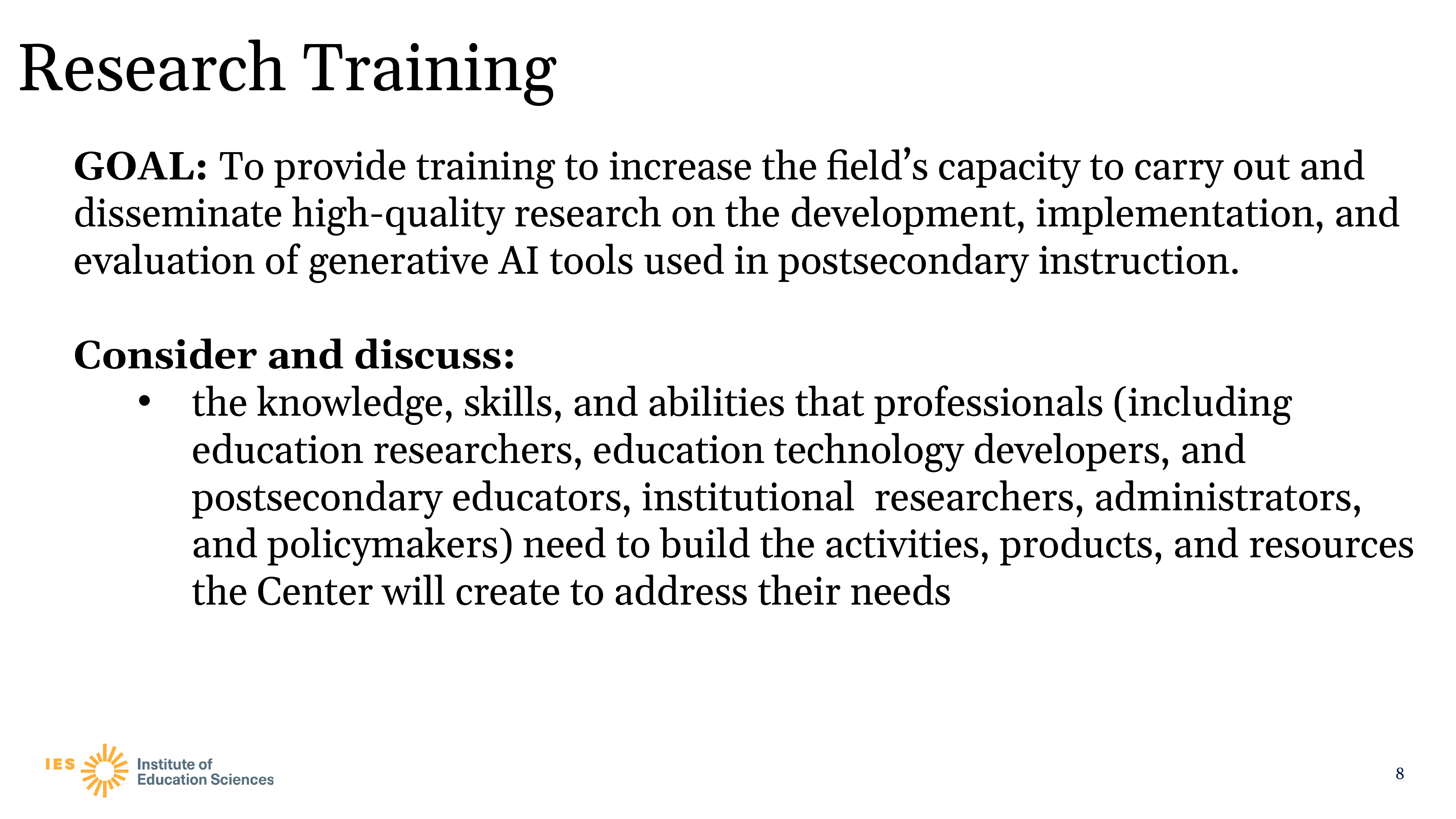

# Research Training
GOAL: To provide training to increase the field’s capacity to carry out and disseminate high-quality research on the development, implementation, and evaluation of generative AI tools used in postsecondary instruction.

Consider and discuss:
the knowledge, skills, and abilities that professionals (including education researchers, education technology developers, and postsecondary educators, institutional  researchers, administrators, and policymakers) need to build the activities, products, and resources the Center will create to address their needs

8